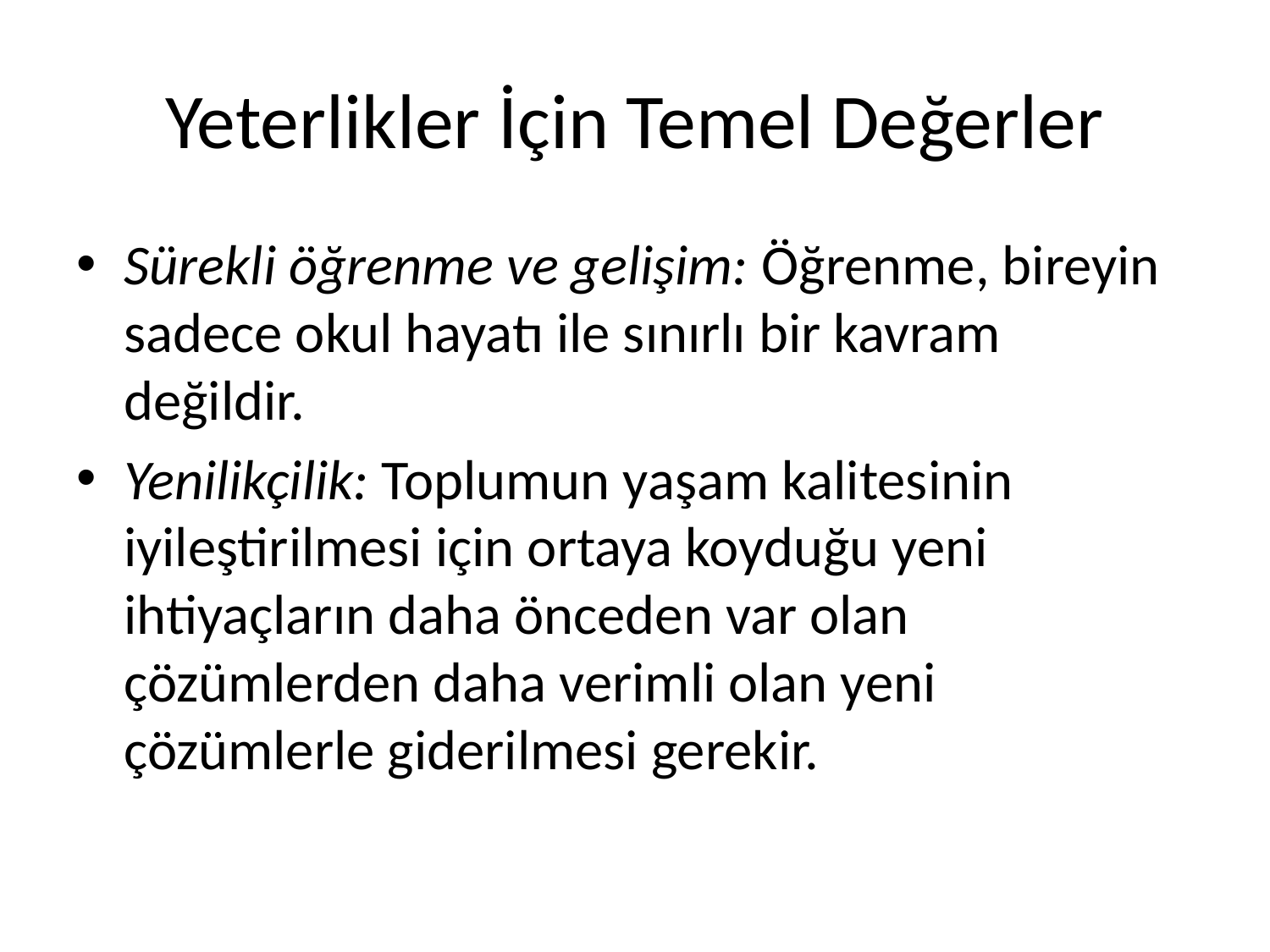

# Yeterlikler İçin Temel Değerler
Sürekli öğrenme ve gelişim: Öğrenme, bireyin sadece okul hayatı ile sınırlı bir kavram değildir.
Yenilikçilik: Toplumun yaşam kalitesinin iyileştirilmesi için ortaya koyduğu yeni ihtiyaçların daha önceden var olan çözümlerden daha verimli olan yeni çözümlerle giderilmesi gerekir.